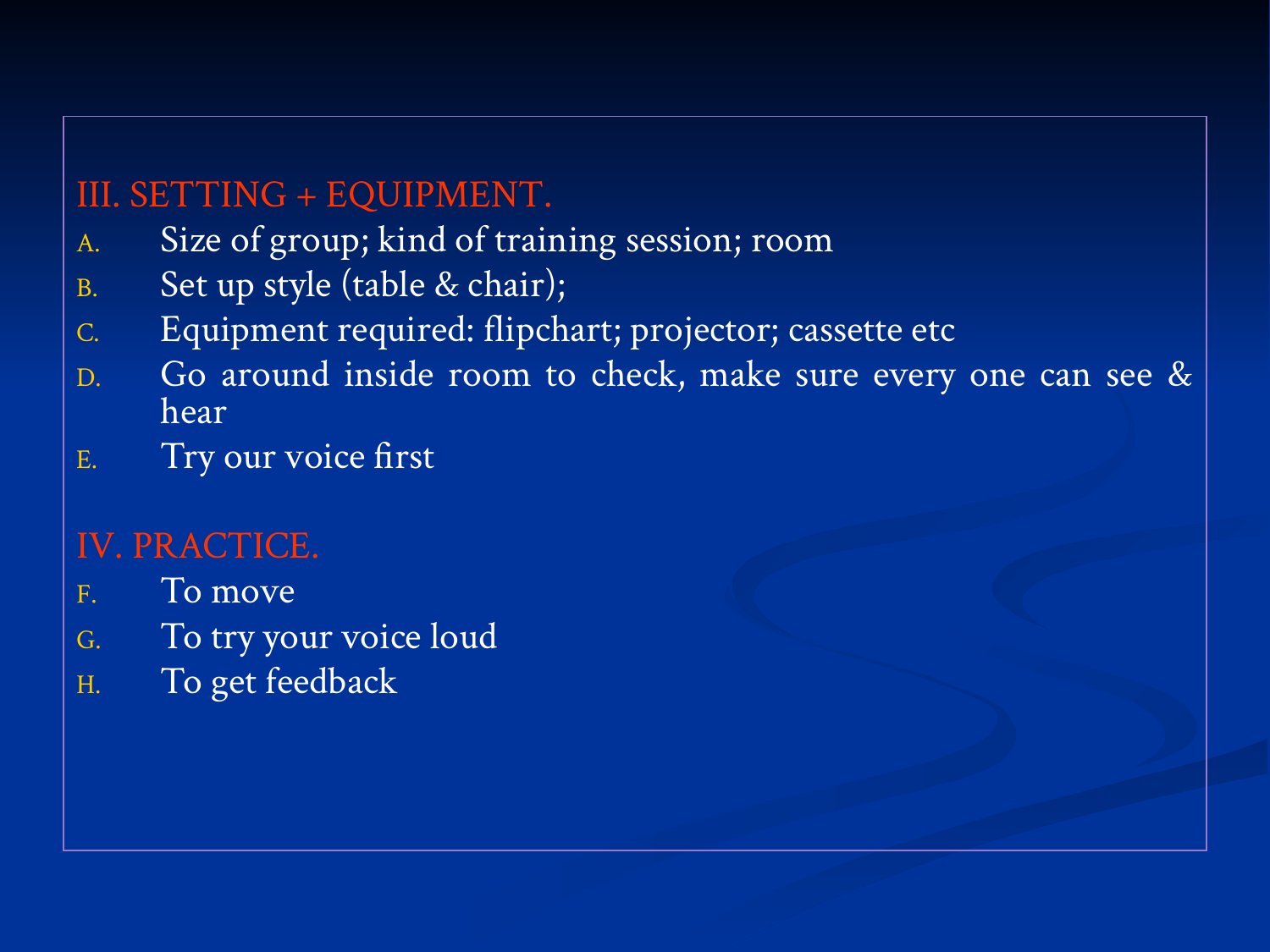

III. SETTING + EQUIPMENT.
Size of group; kind of training session; room
Set up style (table & chair);
Equipment required: flipchart; projector; cassette etc
Go around inside room to check, make sure every one can see & hear
Try our voice first

IV. PRACTICE.
To move
To try your voice loud
To get feedback